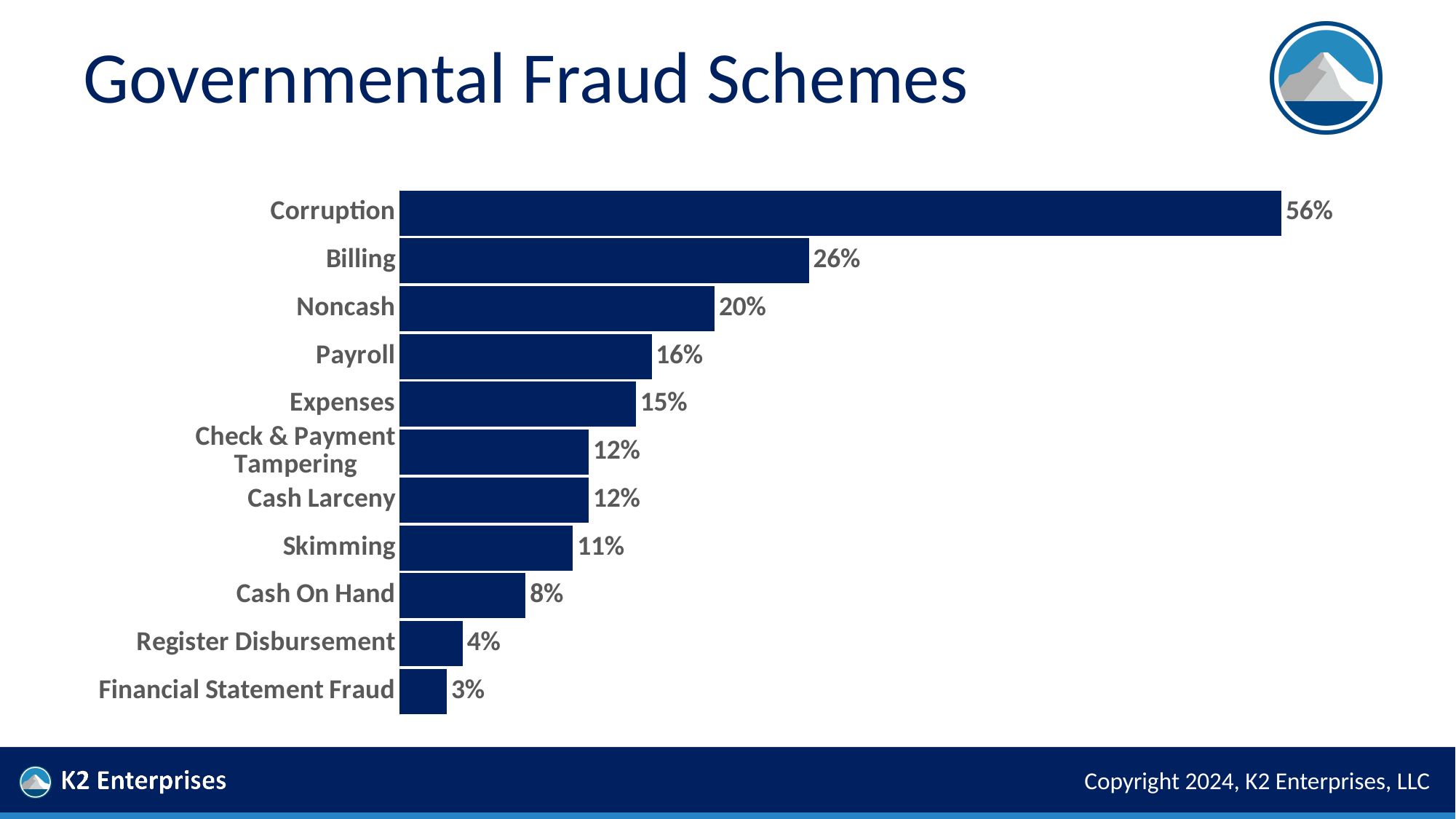

# Governmental Fraud Schemes

### Chart

| Category | Series1 |
|---|---|
| Financial Statement Fraud | 0.03 |
| Register Disbursement | 0.04 |
| Cash On Hand | 0.08 |
| Skimming | 0.11 |
| Cash Larceny | 0.12 |
| Check & Payment Tampering | 0.12 |
| Expenses | 0.15 |
| Payroll | 0.16 |
| Noncash | 0.2 |
| Billing | 0.26 |
| Corruption | 0.56 |